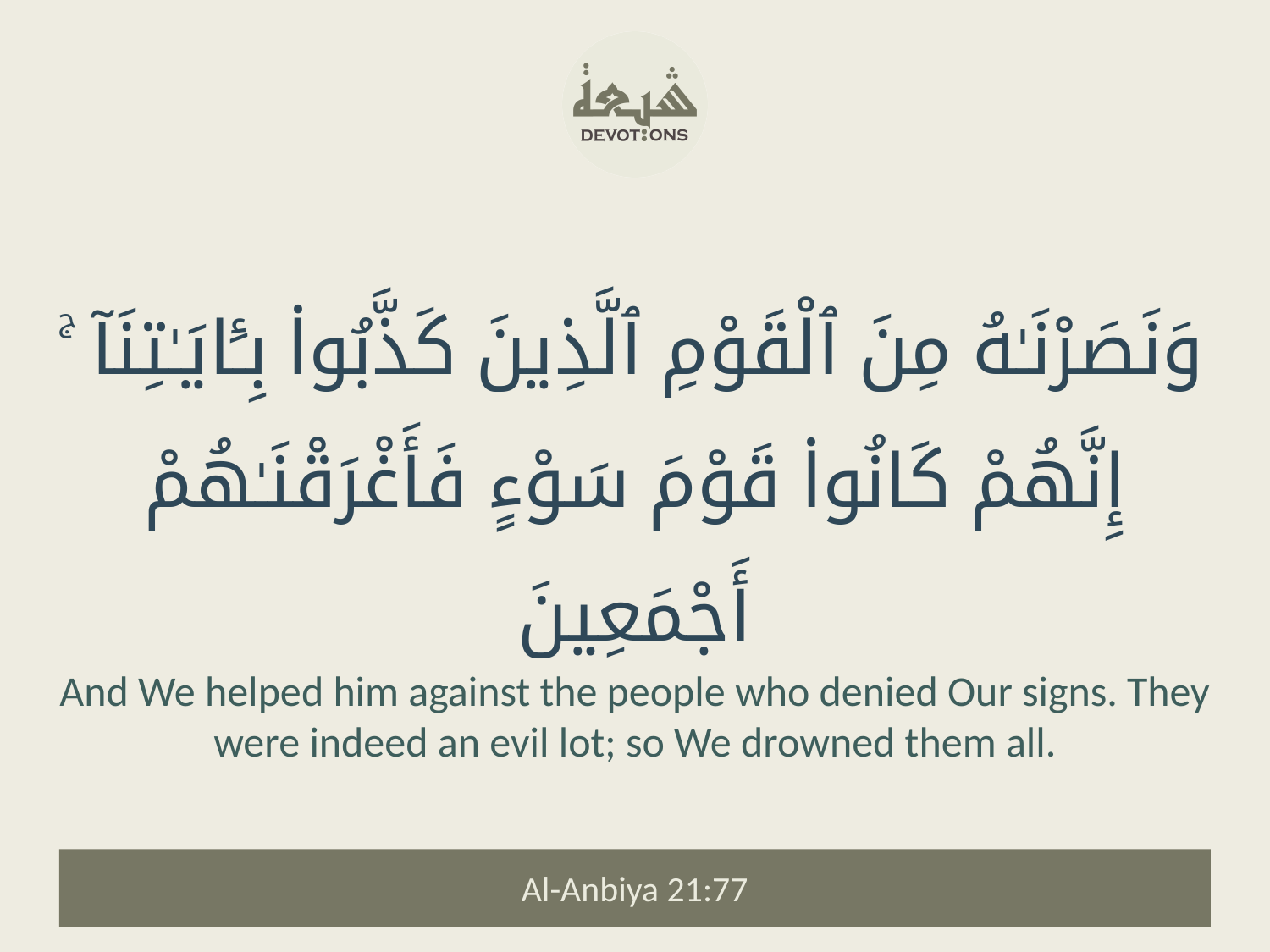

وَنَصَرْنَـٰهُ مِنَ ٱلْقَوْمِ ٱلَّذِينَ كَذَّبُوا۟ بِـَٔايَـٰتِنَآ ۚ إِنَّهُمْ كَانُوا۟ قَوْمَ سَوْءٍ فَأَغْرَقْنَـٰهُمْ أَجْمَعِينَ
And We helped him against the people who denied Our signs. They were indeed an evil lot; so We drowned them all.
Al-Anbiya 21:77